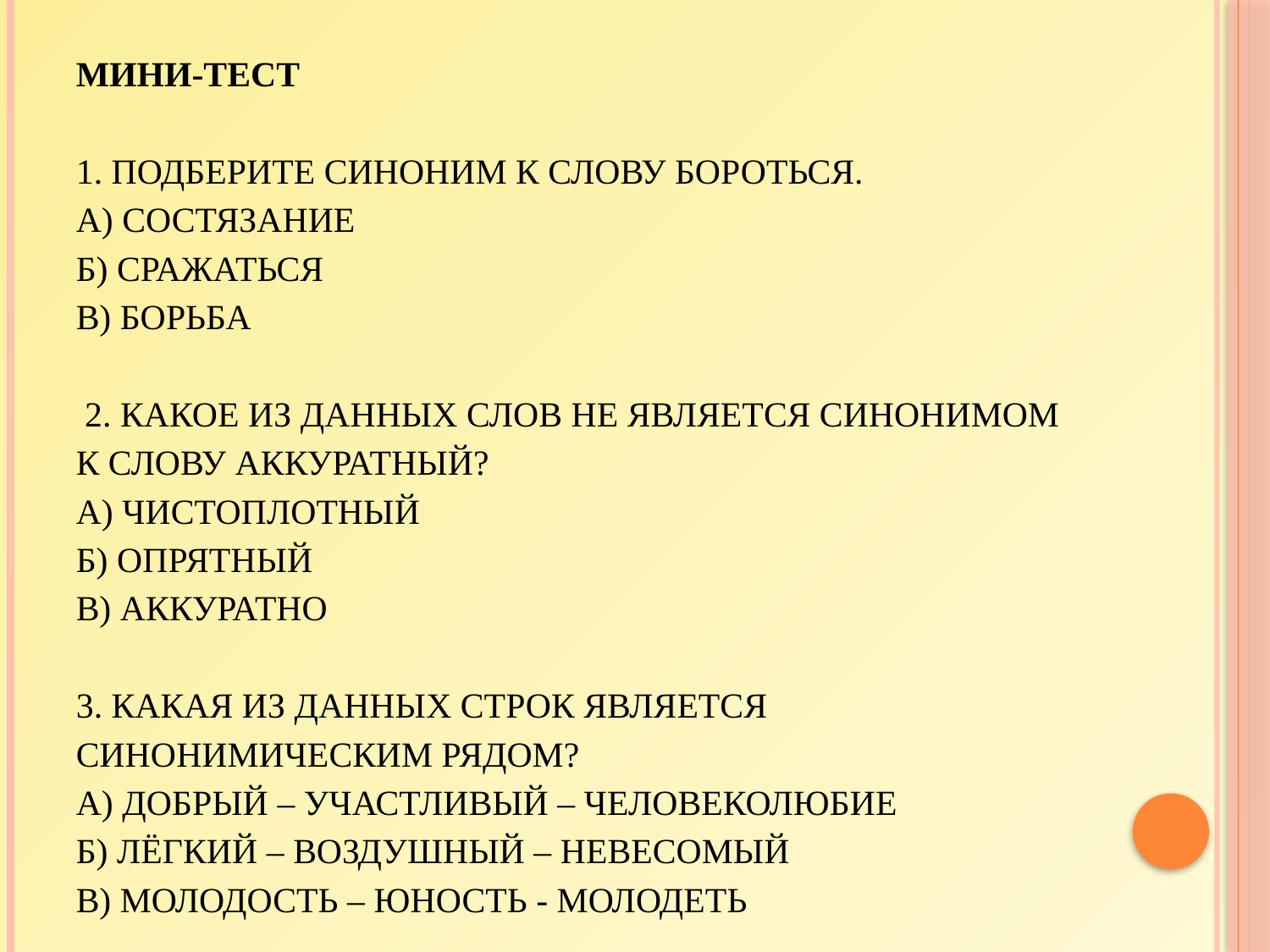

# Мини-тест   1. Подберите синоним к слову БОРОТЬСЯ. А) состязание Б) сражаться В) борьба   2. Какое из данных слов не является синонимом к слову АККУРАТНЫЙ? А) чистоплотный Б) опрятный В) аккуратно   3. Какая из данных строк является синонимическим рядом? А) добрый – участливый – человеколюбие Б) лёгкий – воздушный – невесомый В) молодость – юность - молодеть